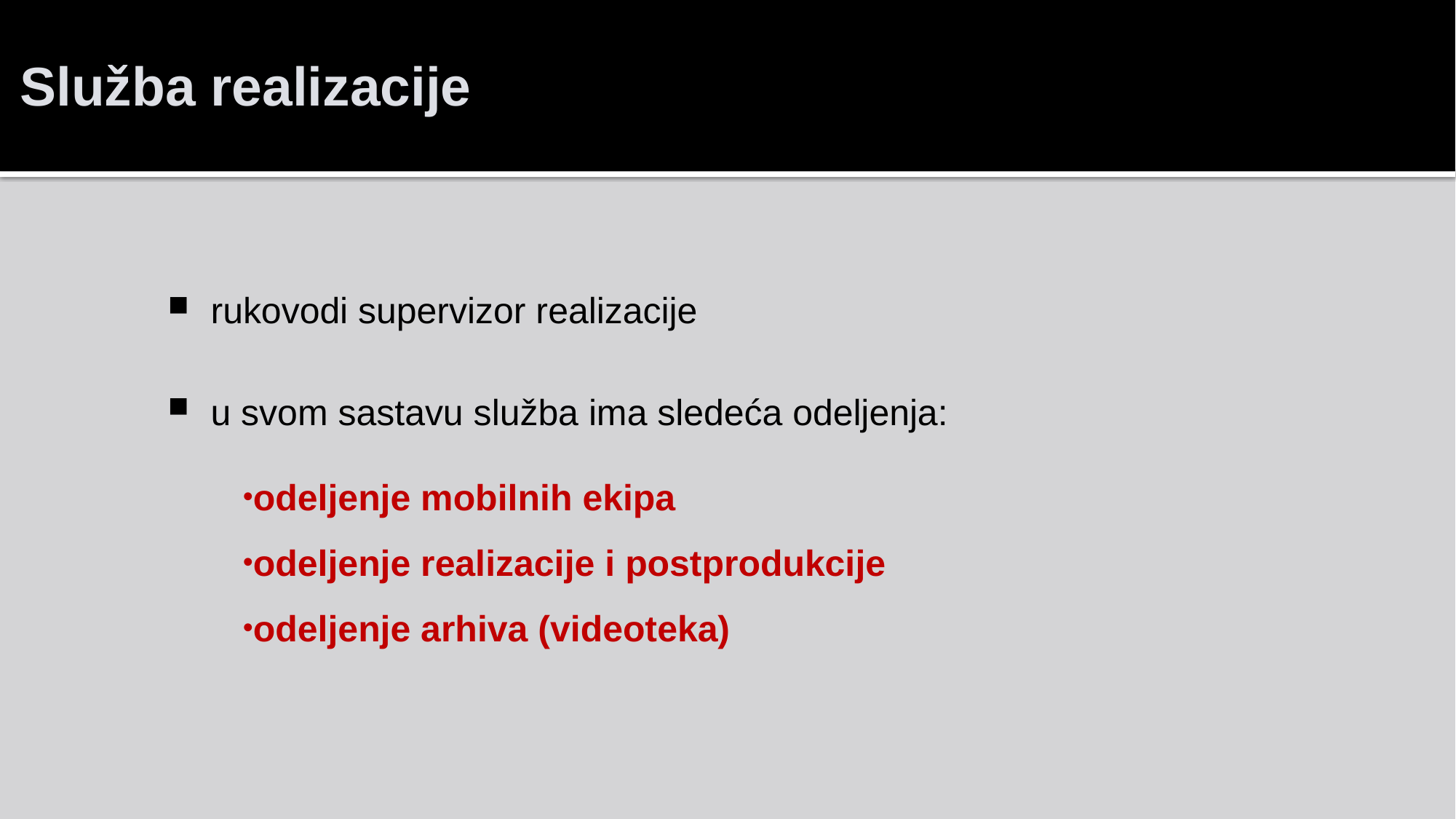

# Služba realizacije

rukovodi supervizor realizacije

u svom sastavu služba ima sledeća odeljenja:

odeljenje mobilnih ekipa
odeljenje realizacije i postprodukcije
odeljenje arhiva (videoteka)